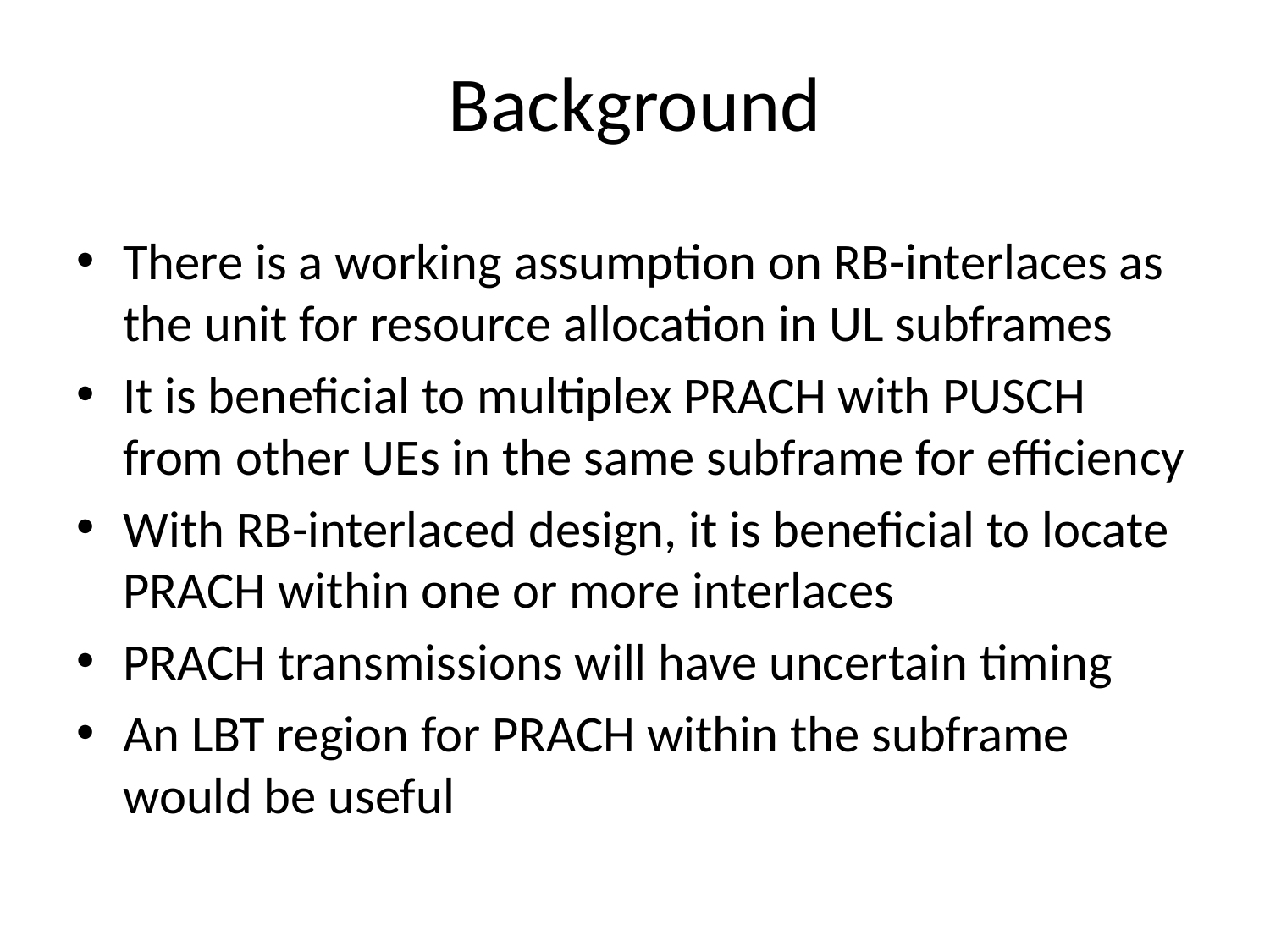

# Background
There is a working assumption on RB-interlaces as the unit for resource allocation in UL subframes
It is beneficial to multiplex PRACH with PUSCH from other UEs in the same subframe for efficiency
With RB-interlaced design, it is beneficial to locate PRACH within one or more interlaces
PRACH transmissions will have uncertain timing
An LBT region for PRACH within the subframe would be useful